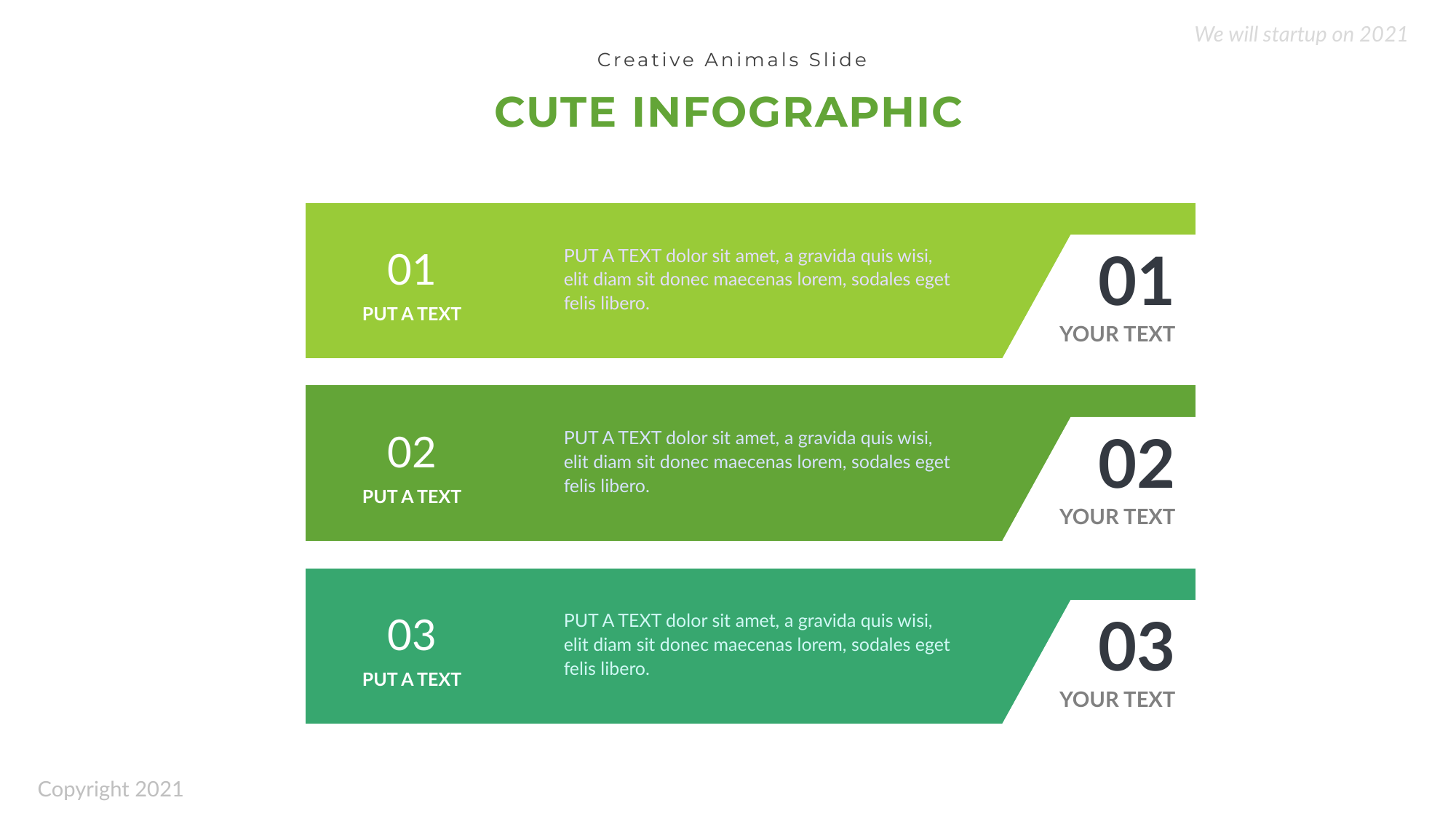

We will startup on 2021
Creative Animals Slide
CUTE INFOGRAPHIC

01

PUT A TEXT dolor sit amet, a gravida quis wisi, elit diam sit donec maecenas lorem, sodales eget felis libero.
01
PUT A TEXT
YOUR TEXT

02

PUT A TEXT dolor sit amet, a gravida quis wisi, elit diam sit donec maecenas lorem, sodales eget felis libero.
02
PUT A TEXT
YOUR TEXT

03

PUT A TEXT dolor sit amet, a gravida quis wisi, elit diam sit donec maecenas lorem, sodales eget felis libero.
03
PUT A TEXT
YOUR TEXT
Copyright 2021